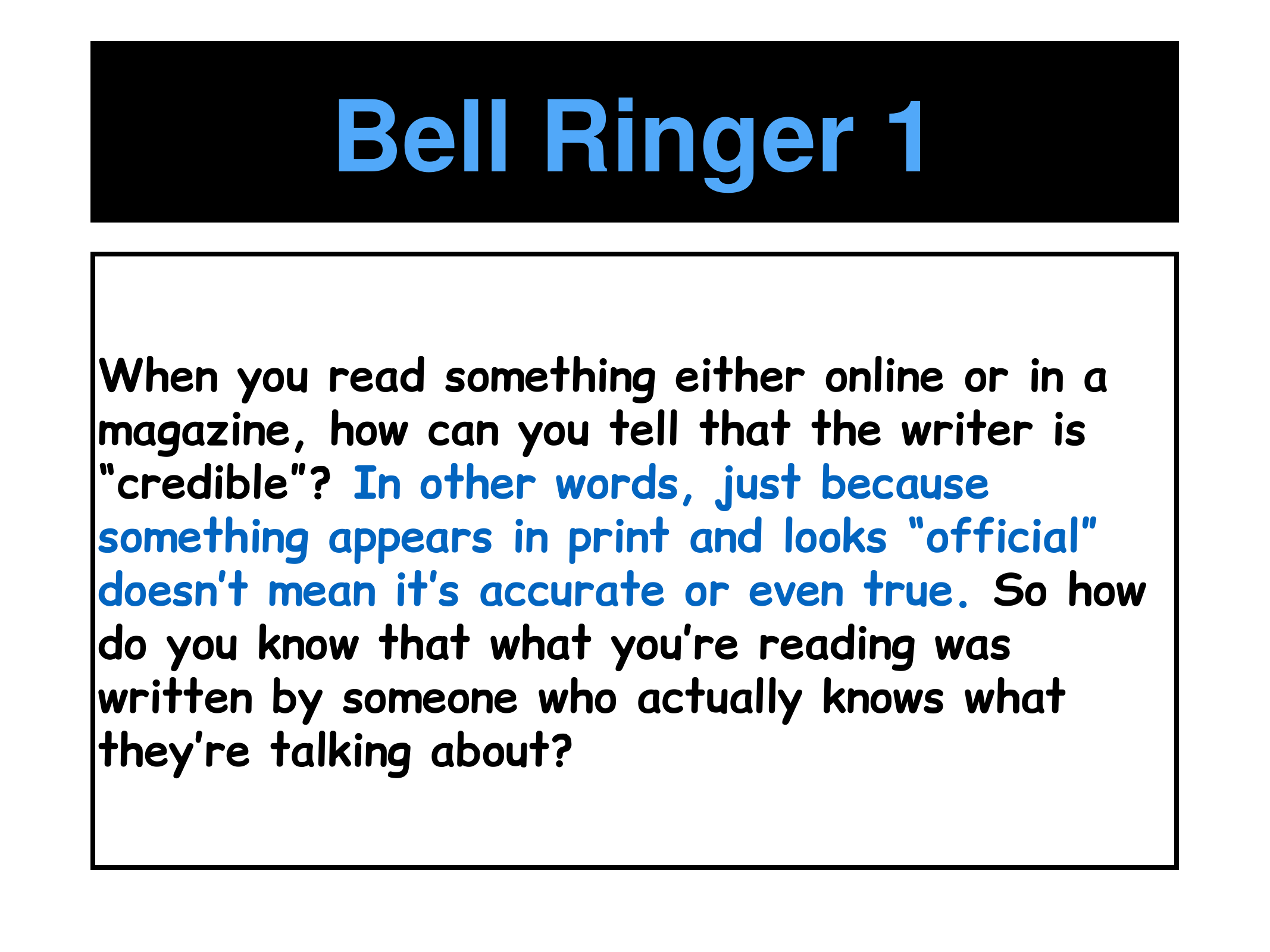

# Bell Ringer 1
When you read something either online or in a magazine, how can you tell that the writer is “credible”? In other words, just because something appears in print and looks “official” doesn’t mean it’s accurate or even true. So how do you know that what you’re reading was written by someone who actually knows what they’re talking about?